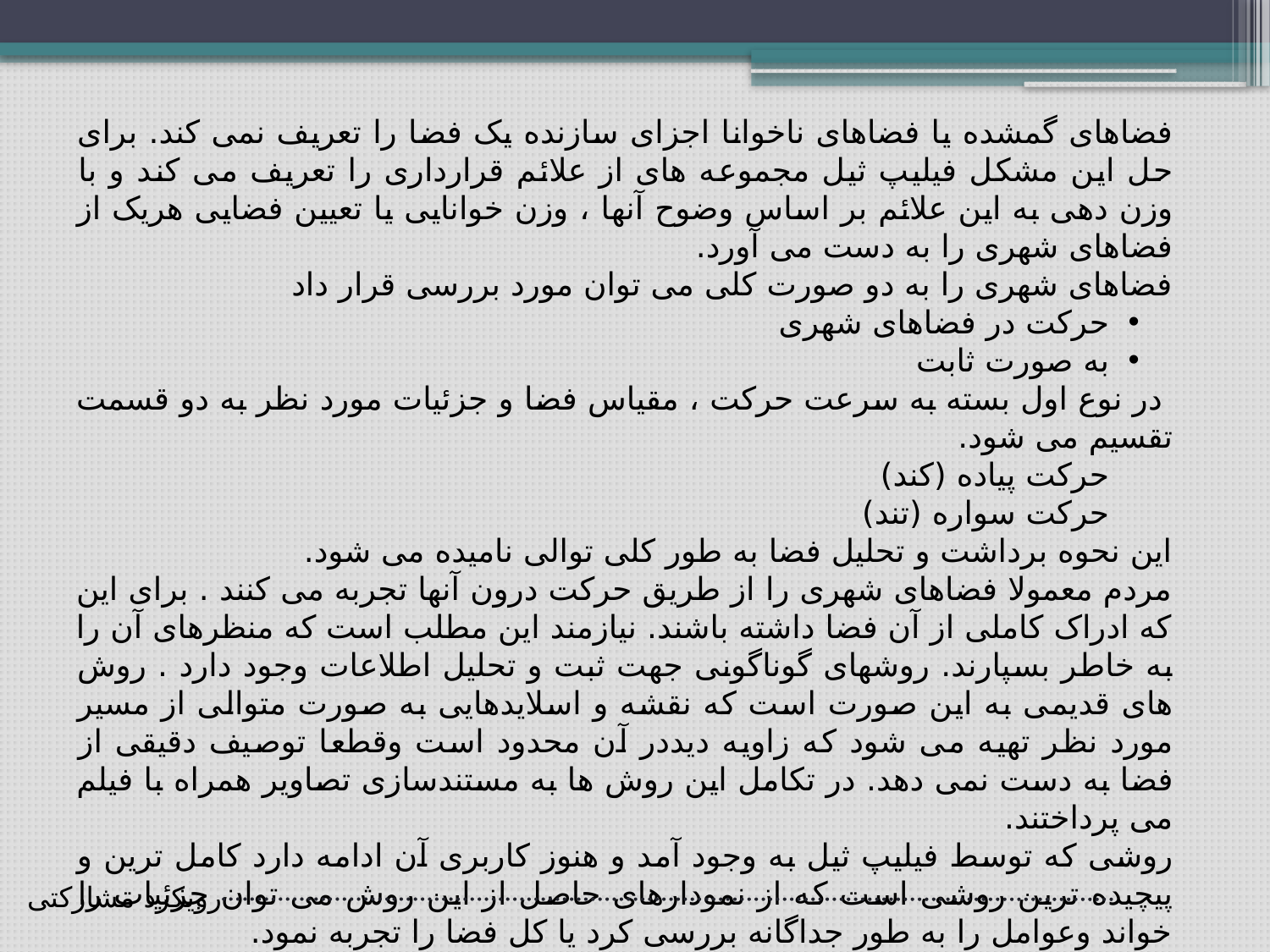

فضاهای گمشده یا فضاهای ناخوانا اجزای سازنده یک فضا را تعریف نمی کند. برای حل این مشکل فیلیپ ثیل مجموعه های از علائم قرارداری را تعریف می کند و با وزن دهی به این علائم بر اساس وضوح آنها ، وزن خوانایی یا تعیین فضایی هریک از فضاهای شهری را به دست می آورد.
فضاهای شهری را به دو صورت کلی می توان مورد بررسی قرار داد
حرکت در فضاهای شهری
به صورت ثابت
 در نوع اول بسته به سرعت حرکت ، مقیاس فضا و جزئیات مورد نظر به دو قسمت تقسیم می شود.
حرکت پیاده (کند)
حرکت سواره (تند)
این نحوه برداشت و تحلیل فضا به طور کلی توالی نامیده می شود.
مردم معمولا فضاهای شهری را از طریق حرکت درون آنها تجربه می کنند . برای این که ادراک کاملی از آن فضا داشته باشند. نیازمند این مطلب است که منظرهای آن را به خاطر بسپارند. روشهای گوناگونی جهت ثبت و تحلیل اطلاعات وجود دارد . روش های قدیمی به این صورت است که نقشه و اسلایدهایی به صورت متوالی از مسیر مورد نظر تهیه می شود که زاویه دیددر آن محدود است وقطعا توصیف دقیقی از فضا به دست نمی دهد. در تکامل این روش ها به مستندسازی تصاویر همراه با فیلم می پرداختند.
روشی که توسط فیلیپ ثیل به وجود آمد و هنوز کاربری آن ادامه دارد کامل ترین و پیچیده ترین روشی است که از نمودارهای حاصل از این روش می توان جزئیات را خواند وعوامل را به طور جداگانه بررسی کرد یا کل فضا را تجربه نمود.

رویکرد مشارکتی